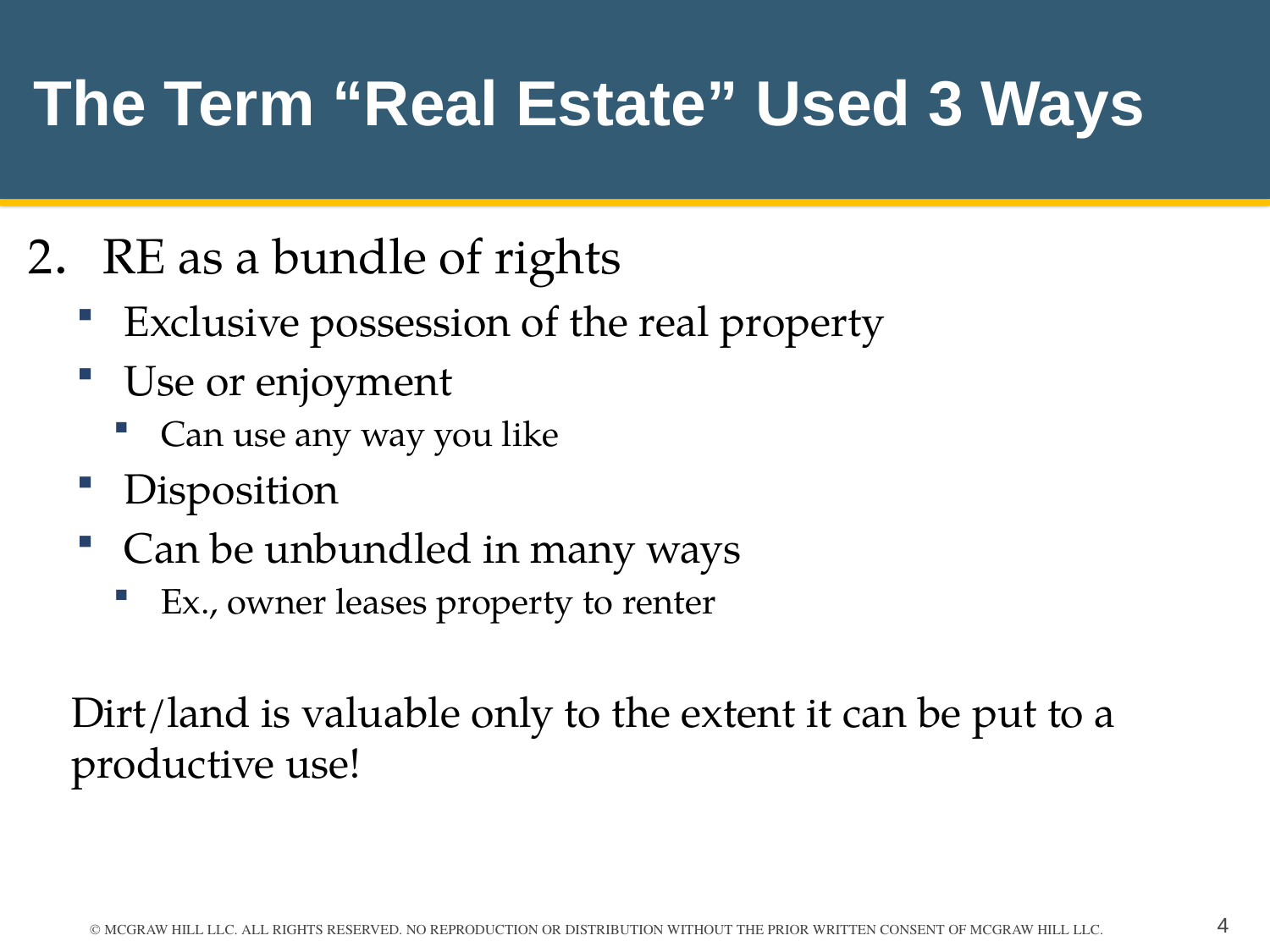

# The Term “Real Estate” Used 3 Ways
2.	RE as a bundle of rights
Exclusive possession of the real property
Use or enjoyment
Can use any way you like
Disposition
Can be unbundled in many ways
Ex., owner leases property to renter
Dirt/land is valuable only to the extent it can be put to a productive use!
© MCGRAW HILL LLC. ALL RIGHTS RESERVED. NO REPRODUCTION OR DISTRIBUTION WITHOUT THE PRIOR WRITTEN CONSENT OF MCGRAW HILL LLC.
4